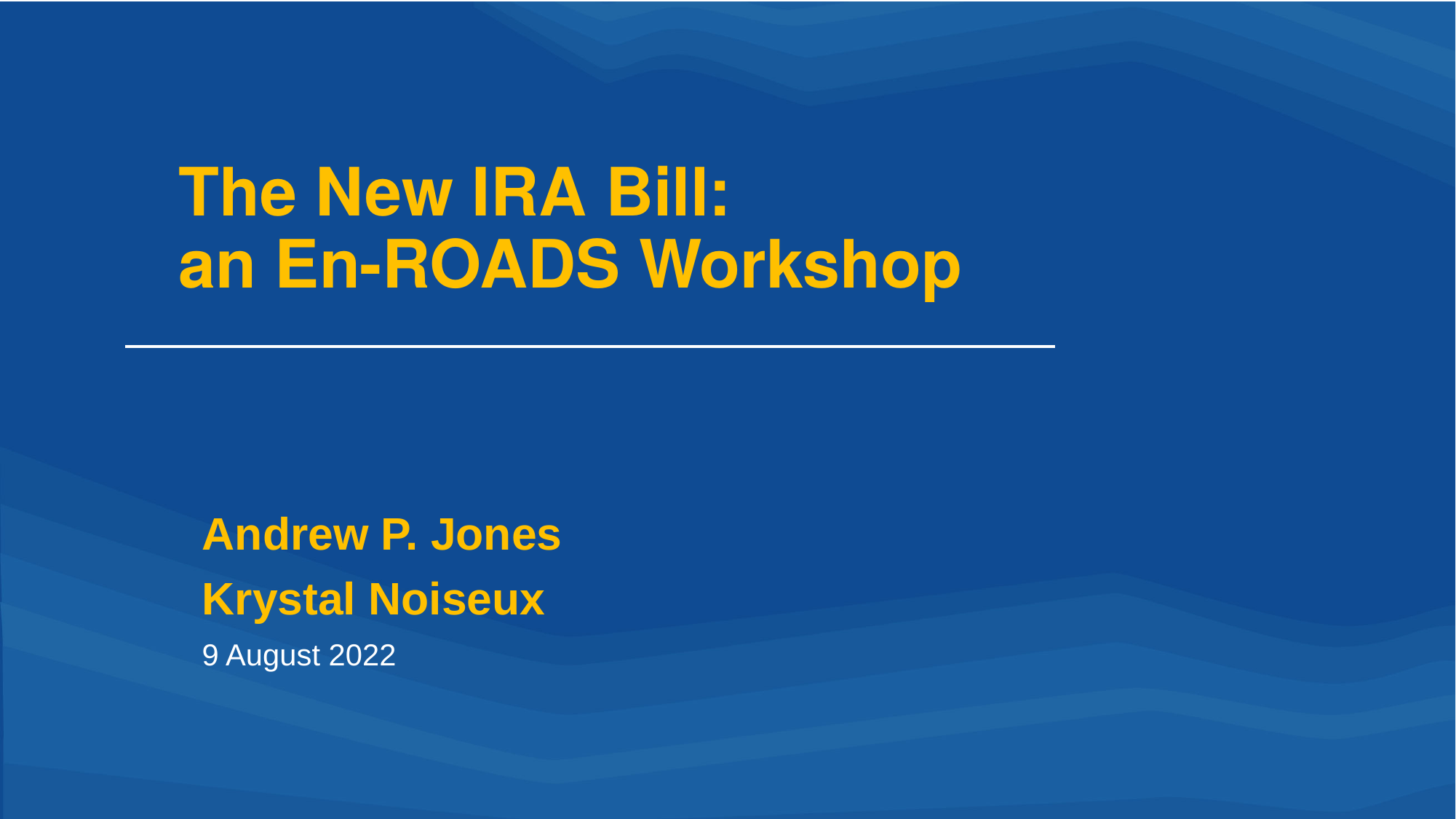

# The New IRA Bill: an En-ROADS Workshop
Andrew P. Jones
Krystal Noiseux
9 August 2022